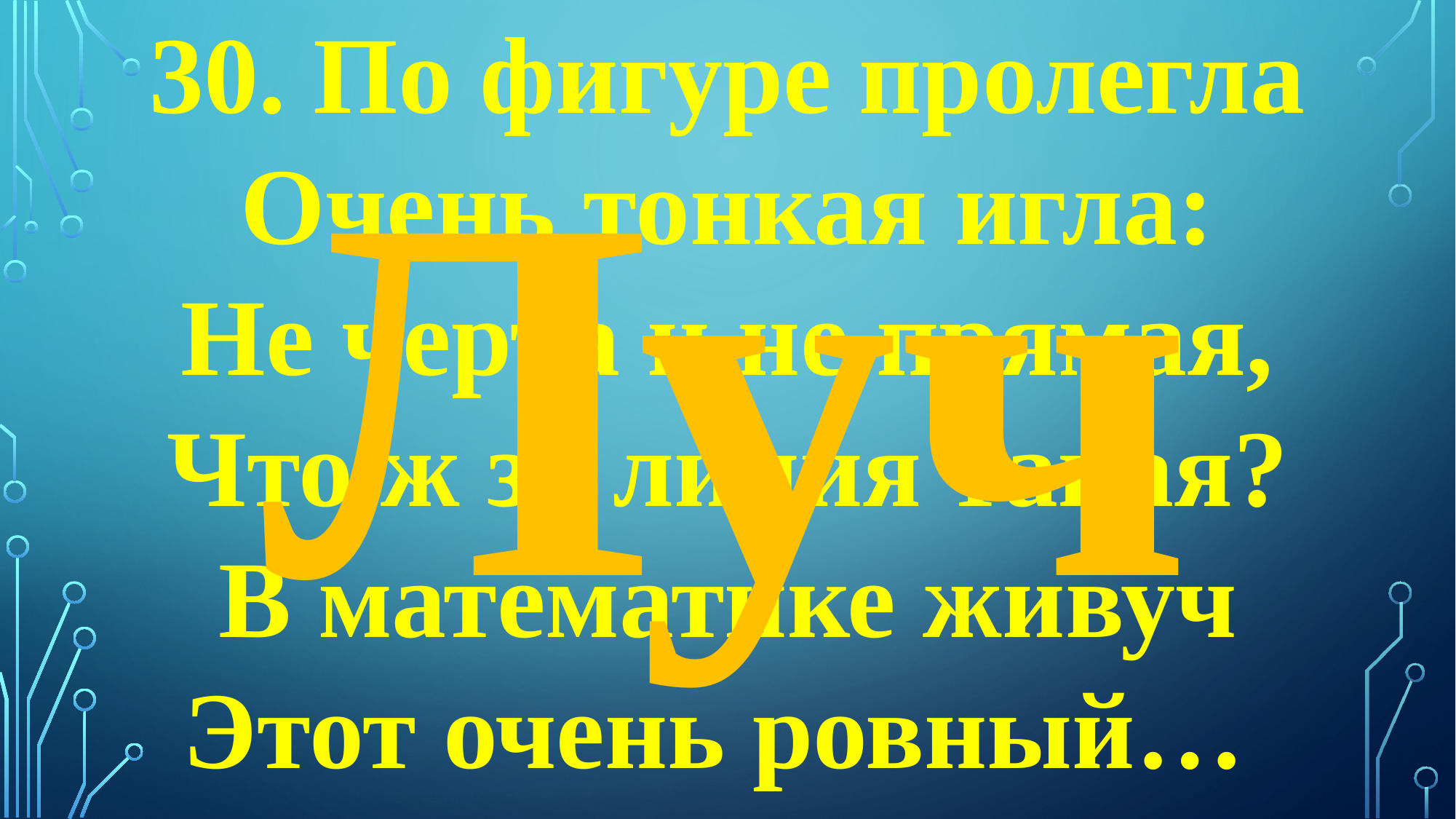

30. По фигуре пролегла
Очень тонкая игла:
Не черта и не прямая,
Что ж за линия такая?
В математике живуч
Этот очень ровный…
Луч